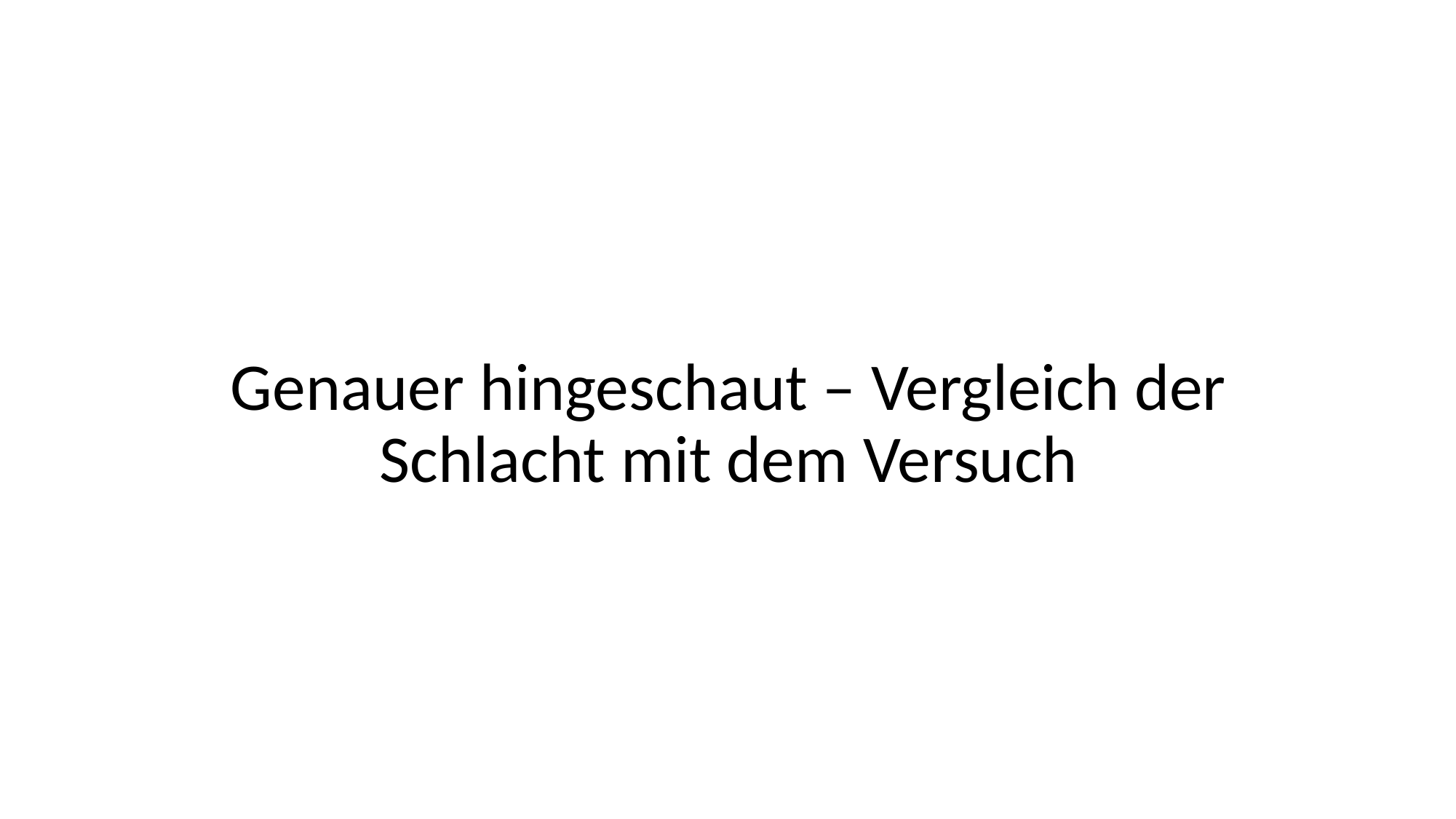

# Genauer hingeschaut – Vergleich der Schlacht mit dem Versuch